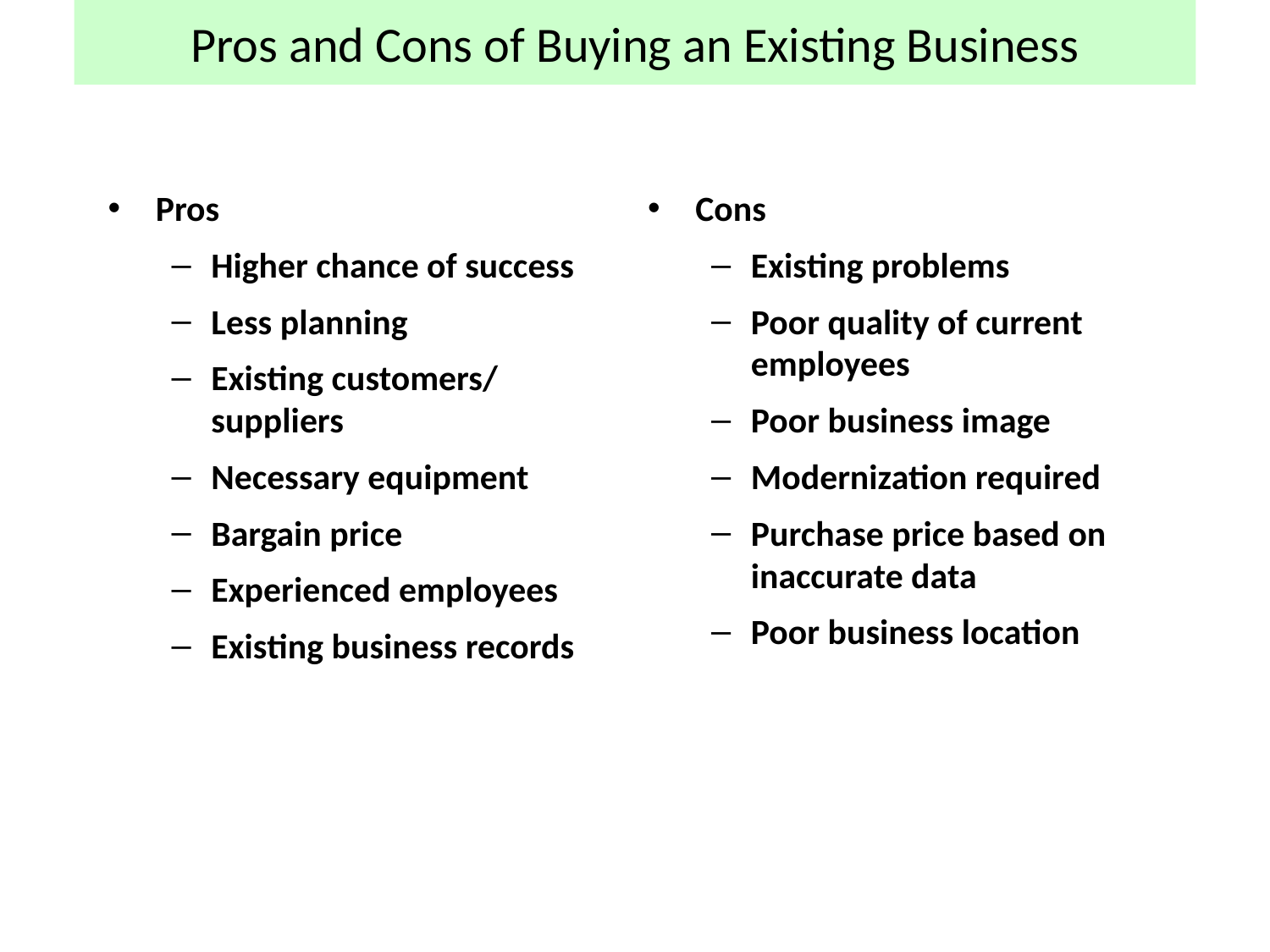

# Pros and Cons of Buying an Existing Business
Pros
Higher chance of success
Less planning
Existing customers/ suppliers
Necessary equipment
Bargain price
Experienced employees
Existing business records
Cons
Existing problems
Poor quality of current employees
Poor business image
Modernization required
Purchase price based on inaccurate data
Poor business location